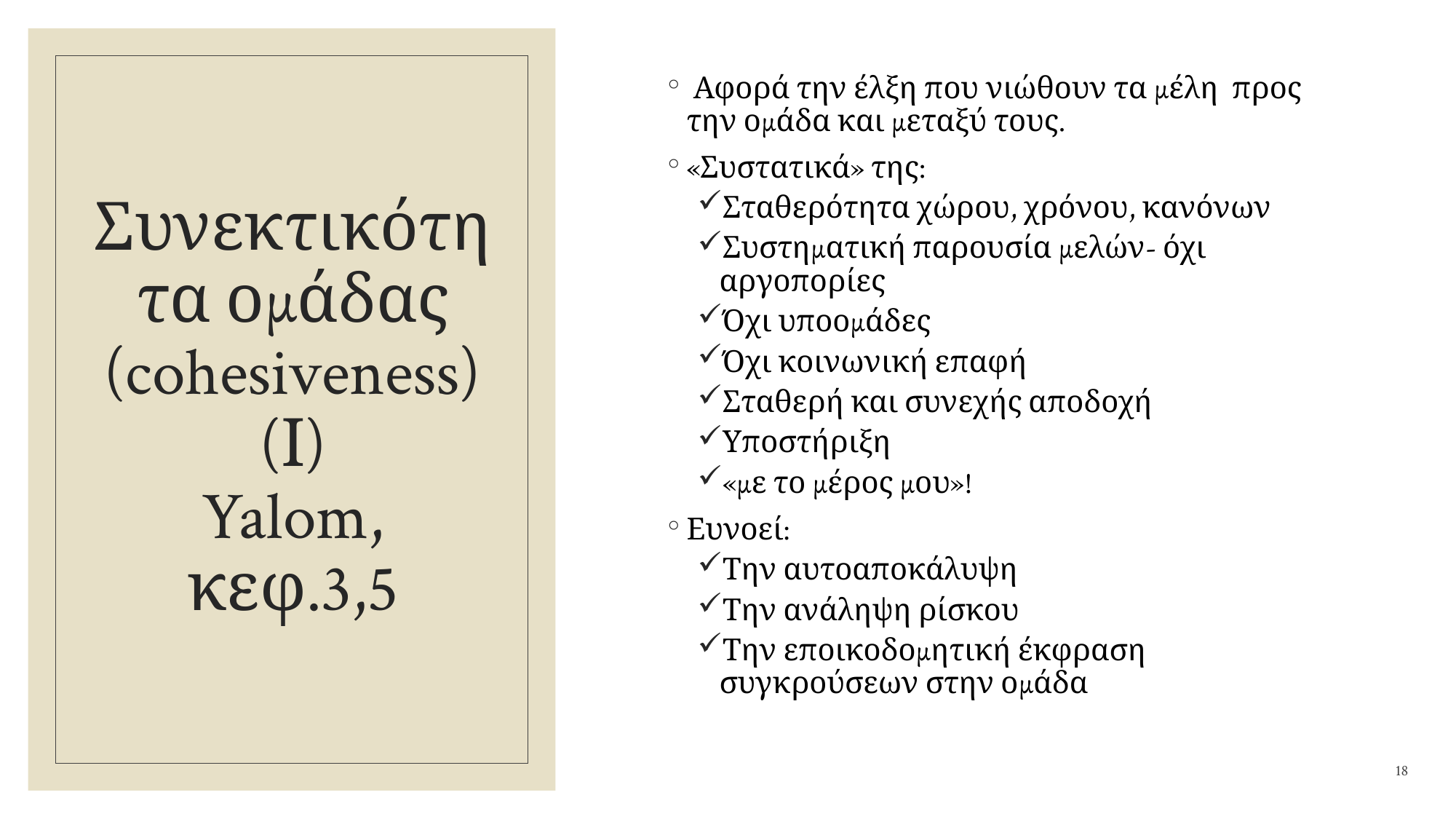

Αφορά την έλξη που νιώθουν τα μέλη  προς την ομάδα και μεταξύ τους.
«Συστατικά» της:
Σταθερότητα χώρου, χρόνου, κανόνων
Συστηματική παρουσία μελών- όχι αργοπορίες
Όχι υποομάδες
Όχι κοινωνική επαφή
Σταθερή και συνεχής αποδοχή
Υποστήριξη
«με το μέρος μου»!
Ευνοεί:
Την αυτοαποκάλυψη
Την ανάληψη ρίσκου
Την εποικοδομητική έκφραση συγκρούσεων στην ομάδα

# Συνεκτικότητα ομάδας (cohesiveness) (Ι) Yalom, κεφ.3,5
18